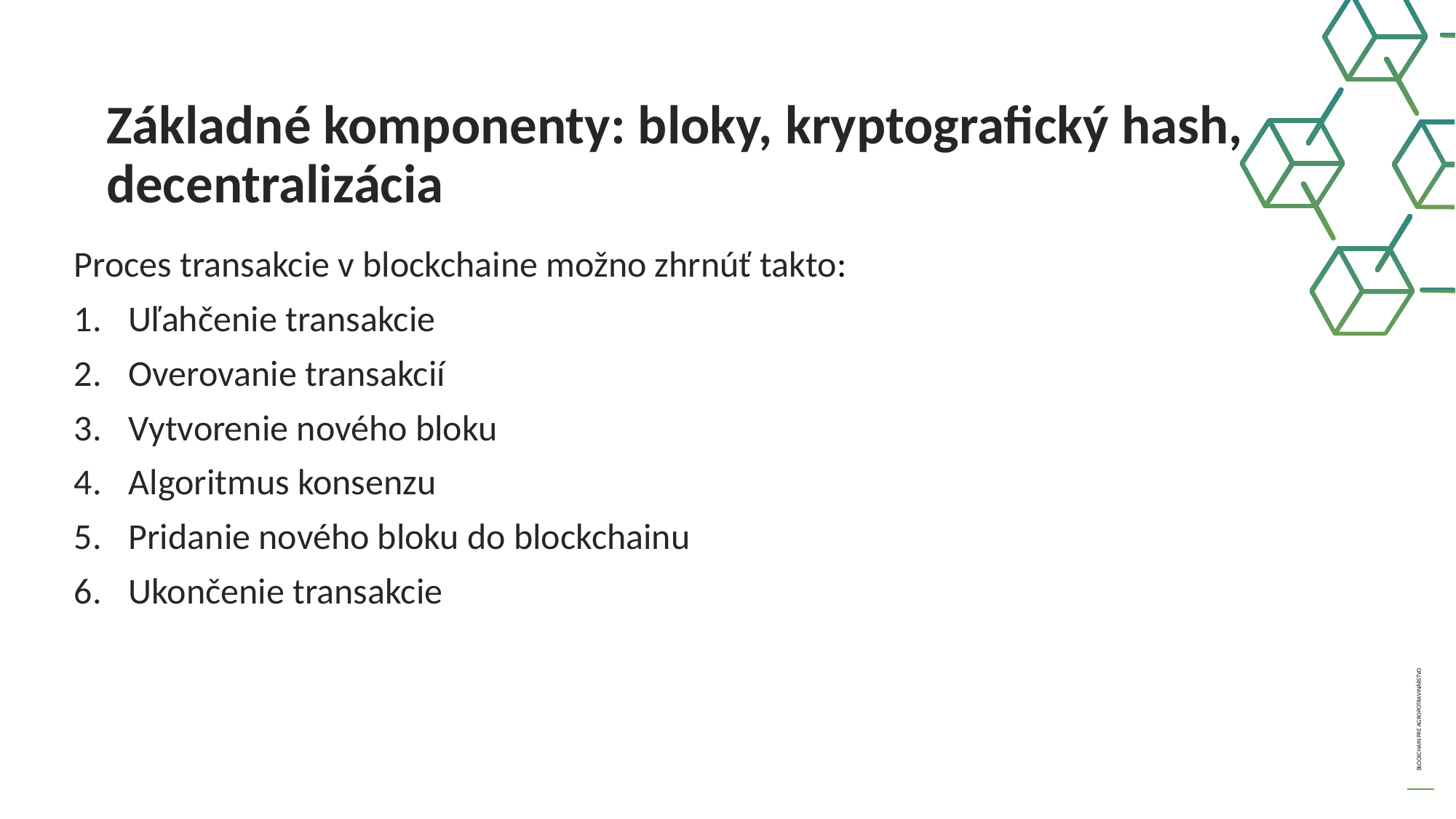

Základné komponenty: bloky, kryptografický hash, decentralizácia
Proces transakcie v blockchaine možno zhrnúť takto:
Uľahčenie transakcie
Overovanie transakcií
Vytvorenie nového bloku
Algoritmus konsenzu
Pridanie nového bloku do blockchainu
Ukončenie transakcie